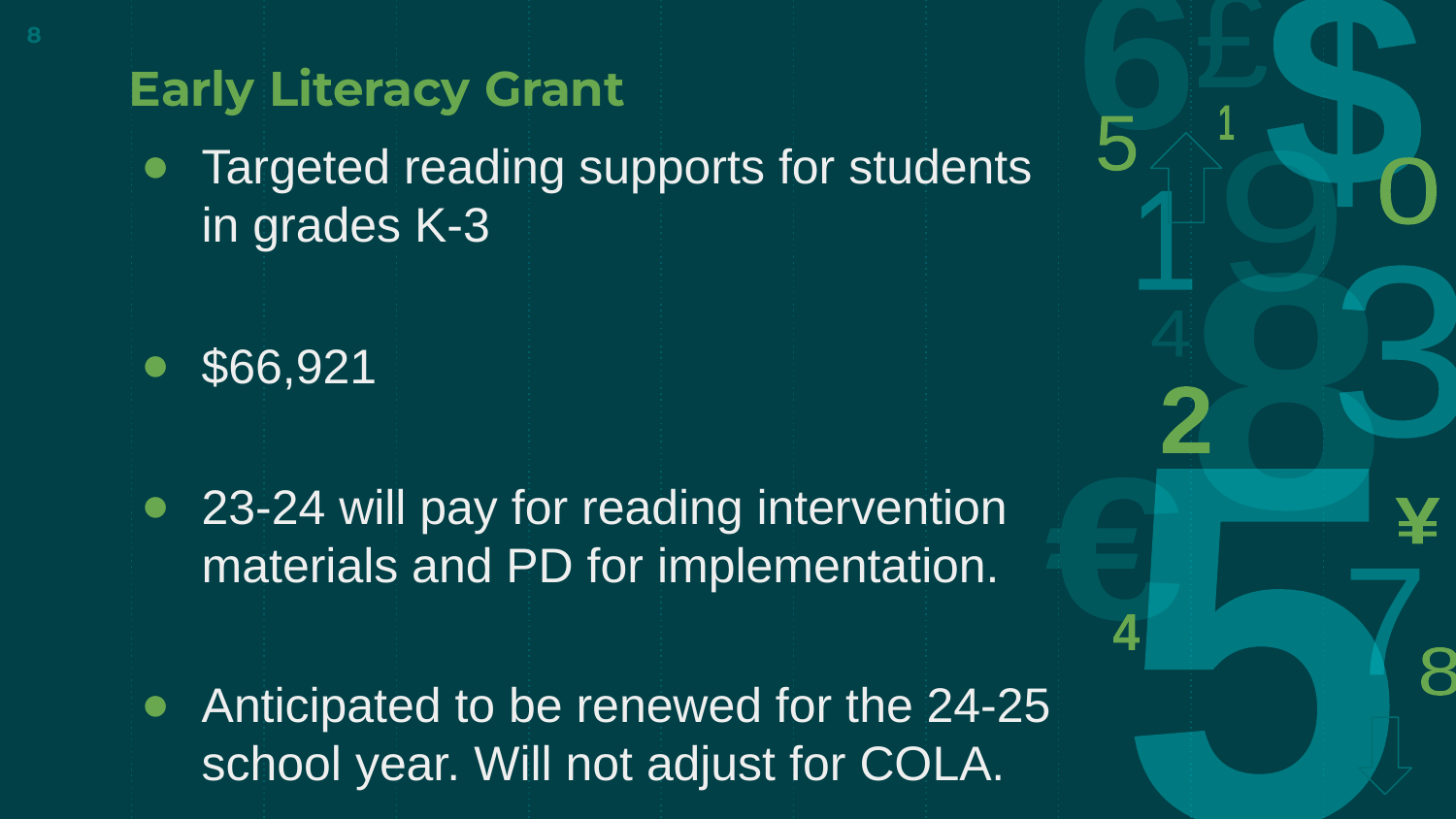

8
# Early Literacy Grant
Targeted reading supports for students in grades K-3

$66,921

23-24 will pay for reading intervention materials and PD for implementation.

Anticipated to be renewed for the 24-25 school year. Will not adjust for COLA.